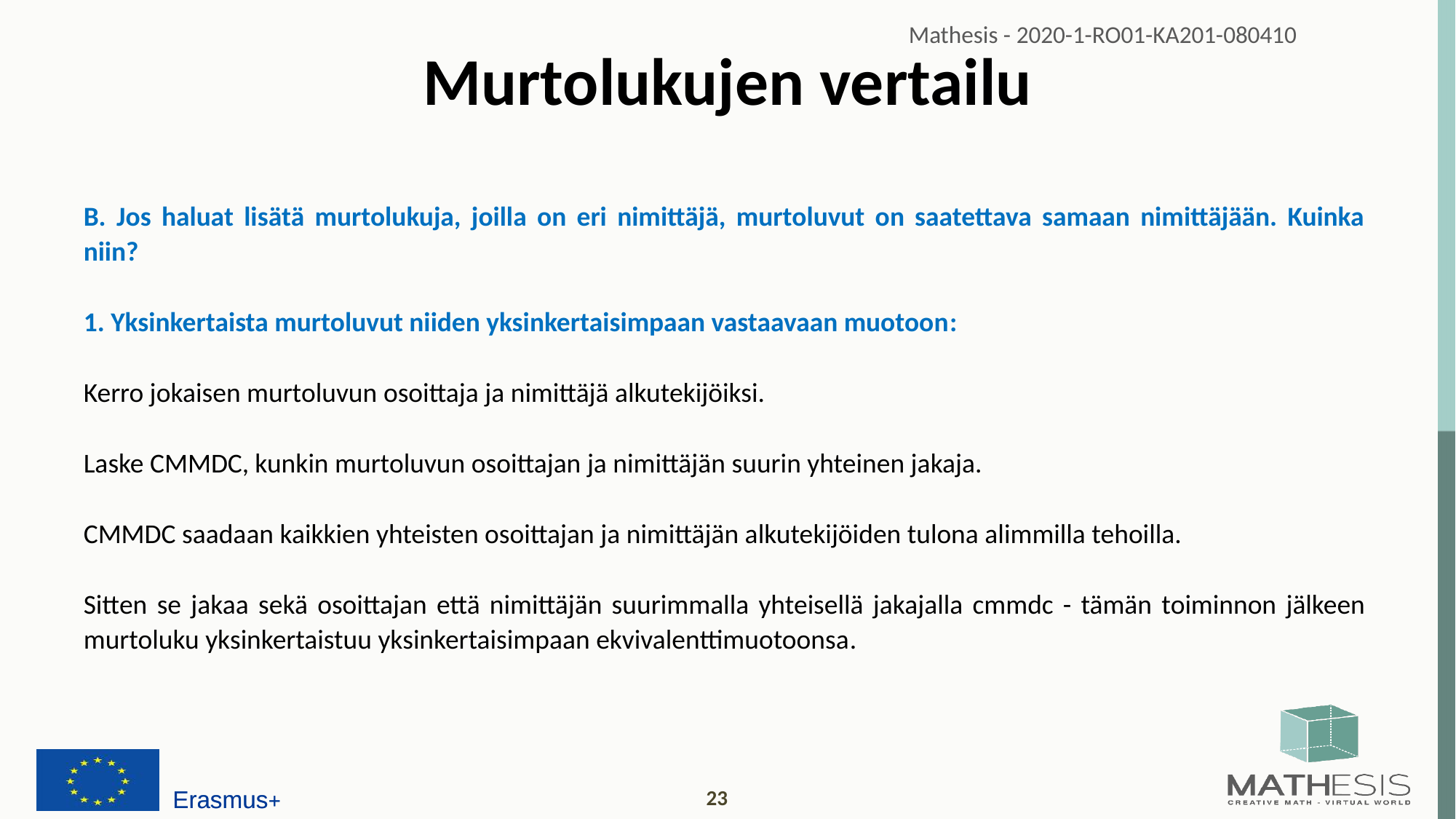

# Murtolukujen vertailu
B. Jos haluat lisätä murtolukuja, joilla on eri nimittäjä, murtoluvut on saatettava samaan nimittäjään. Kuinka niin?
1. Yksinkertaista murtoluvut niiden yksinkertaisimpaan vastaavaan muotoon:
Kerro jokaisen murtoluvun osoittaja ja nimittäjä alkutekijöiksi.
Laske CMMDC, kunkin murtoluvun osoittajan ja nimittäjän suurin yhteinen jakaja.
CMMDC saadaan kaikkien yhteisten osoittajan ja nimittäjän alkutekijöiden tulona alimmilla tehoilla.
Sitten se jakaa sekä osoittajan että nimittäjän suurimmalla yhteisellä jakajalla cmmdc - tämän toiminnon jälkeen murtoluku yksinkertaistuu yksinkertaisimpaan ekvivalenttimuotoonsa.